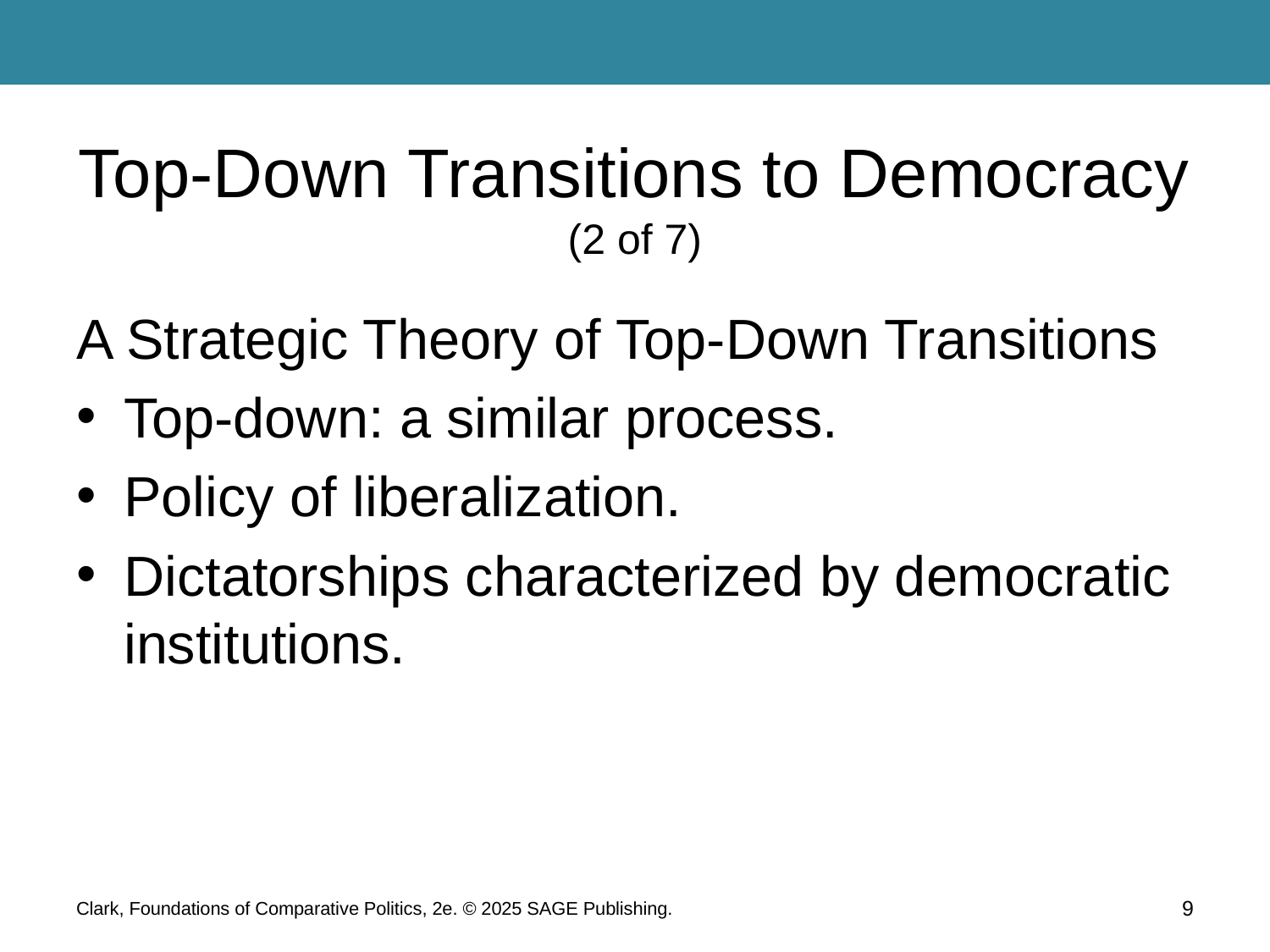

# Top-Down Transitions to Democracy (2 of 7)
A Strategic Theory of Top-Down Transitions
Top-down: a similar process.
Policy of liberalization.
Dictatorships characterized by democratic institutions.
Clark, Foundations of Comparative Politics, 2e. © 2025 SAGE Publishing.
9